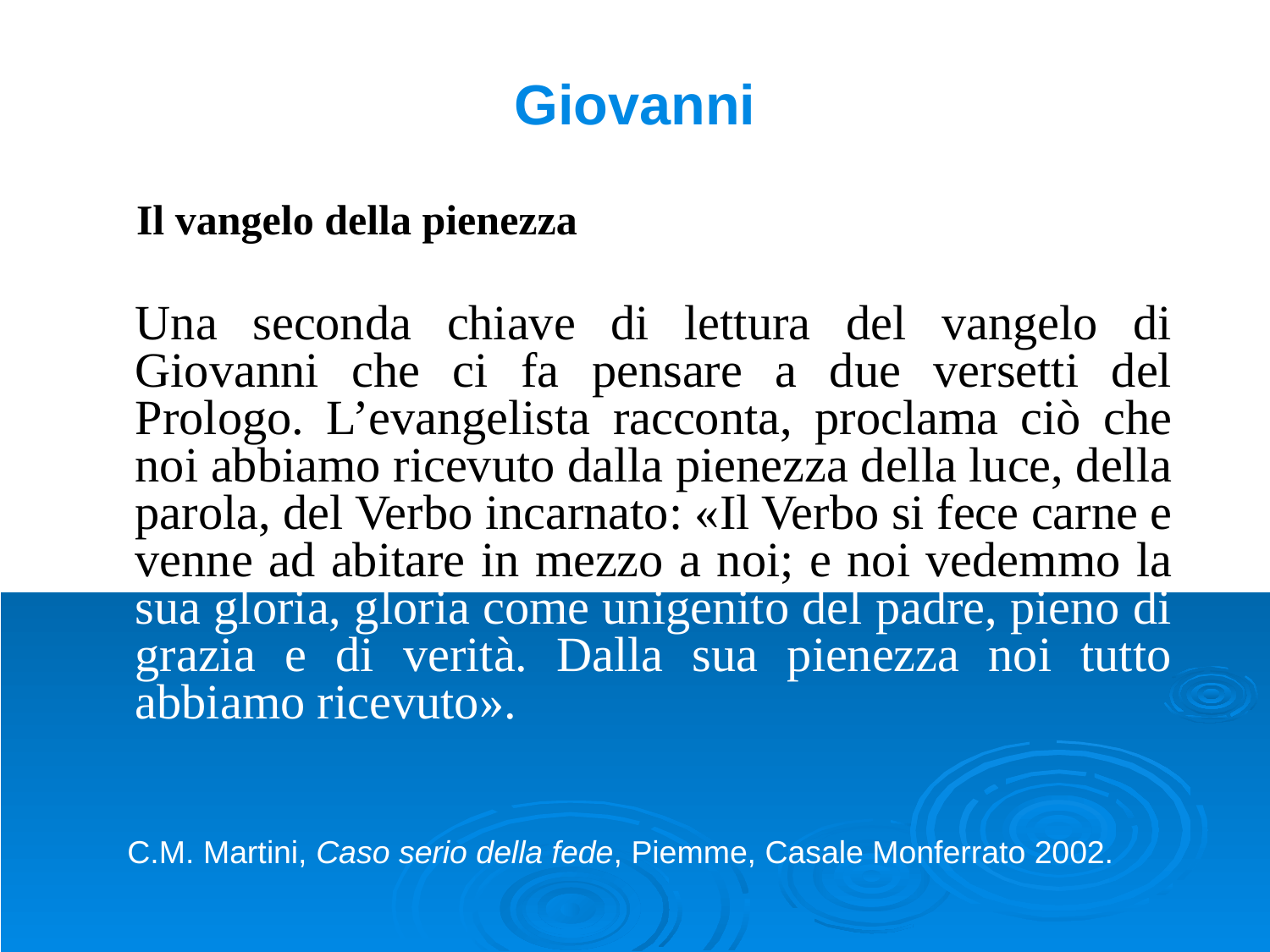

# Giovanni
     Il vangelo della pienezza

	Una seconda chiave di lettura del vangelo di Giovanni che ci fa pensare a due versetti del Prologo. L’evangelista racconta, proclama ciò che noi abbiamo ricevuto dalla pienezza della luce, della parola, del Verbo incarnato: «Il Verbo si fece carne e venne ad abitare in mezzo a noi; e noi vedemmo la sua gloria, gloria come unigenito del padre, pieno di grazia e di verità. Dalla sua pienezza noi tutto abbiamo ricevuto».
C.M. Martini, Caso serio della fede, Piemme, Casale Monferrato 2002.